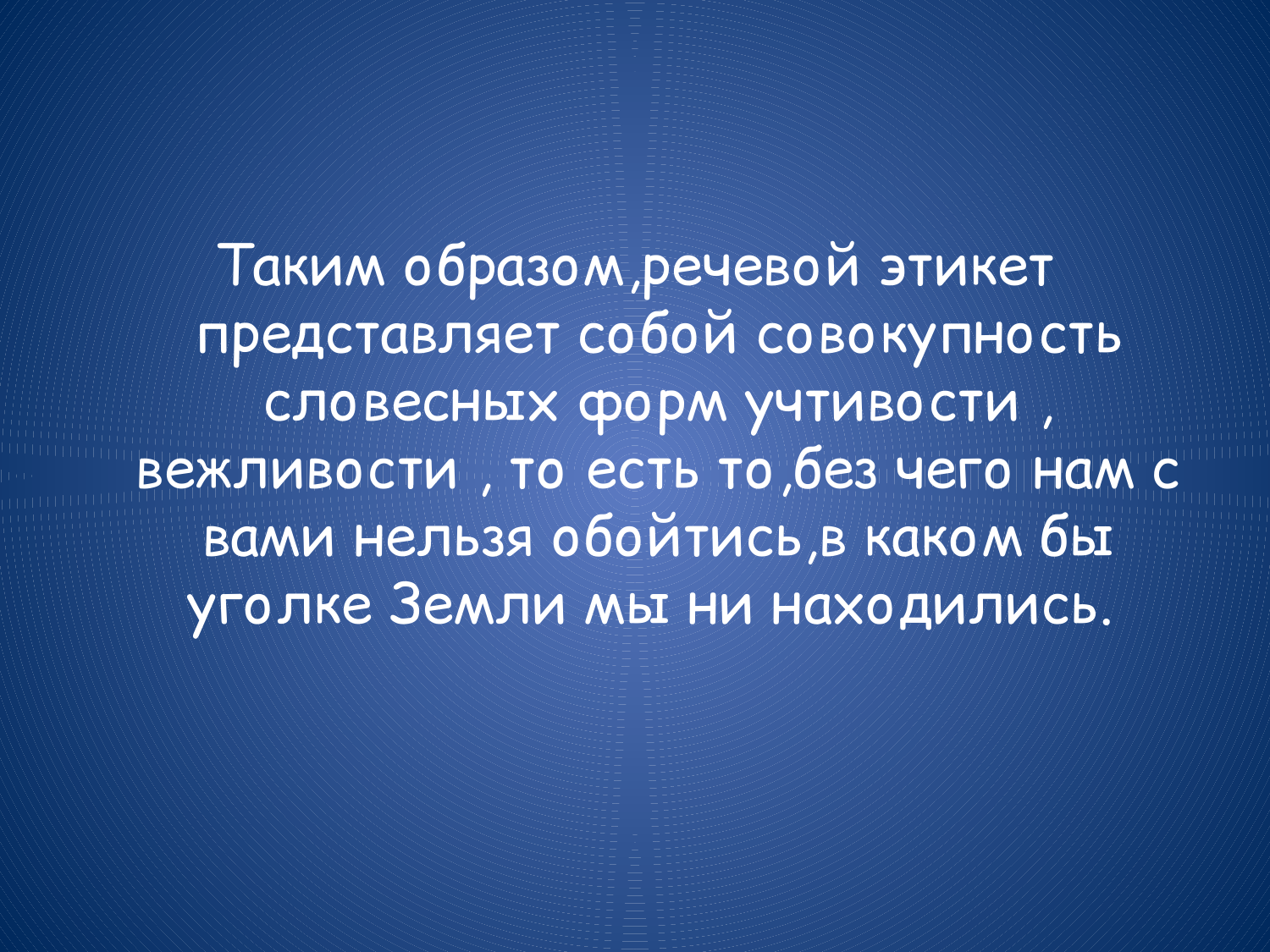

Таким образом,речевой этикет представляет собой совокупность словесных форм учтивости , вежливости , то есть то,без чего нам с вами нельзя обойтись,в каком бы уголке Земли мы ни находились.